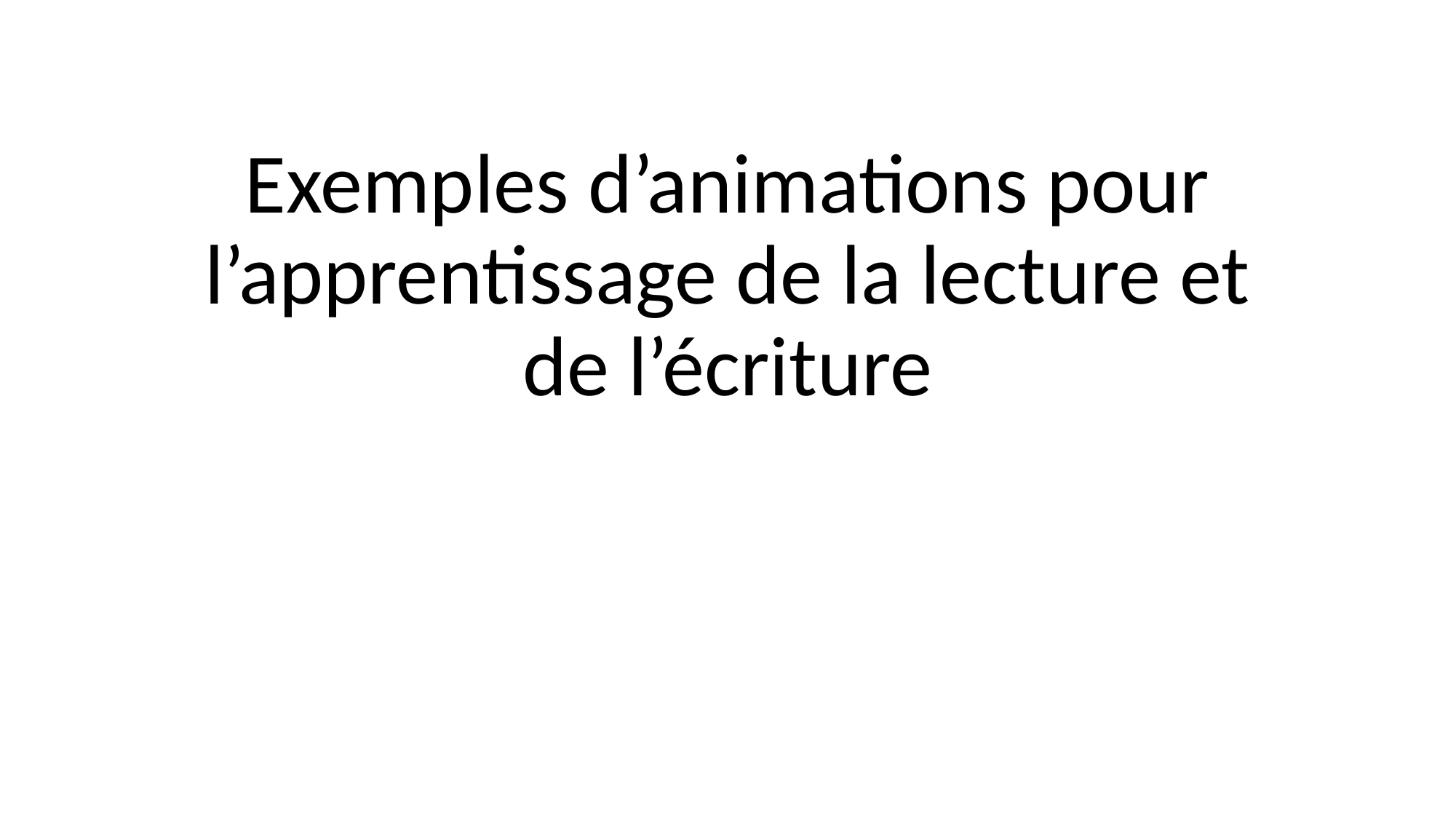

# Exemples d’animations pour l’apprentissage de la lecture et de l’écriture